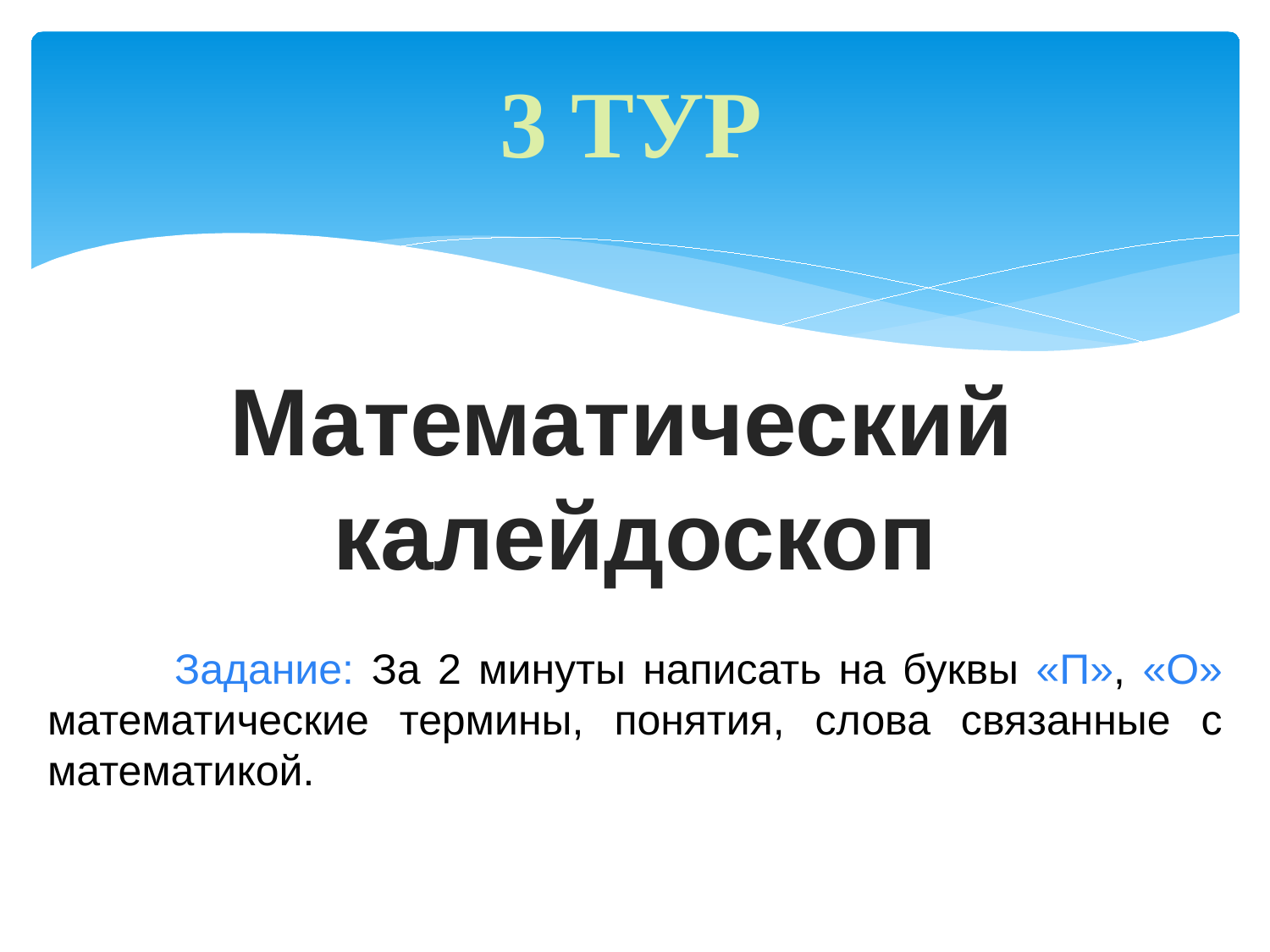

3 тур
Математический
калейдоскоп
	Задание: За 2 минуты написать на буквы «П», «О» математические термины, понятия, слова связанные с математикой.